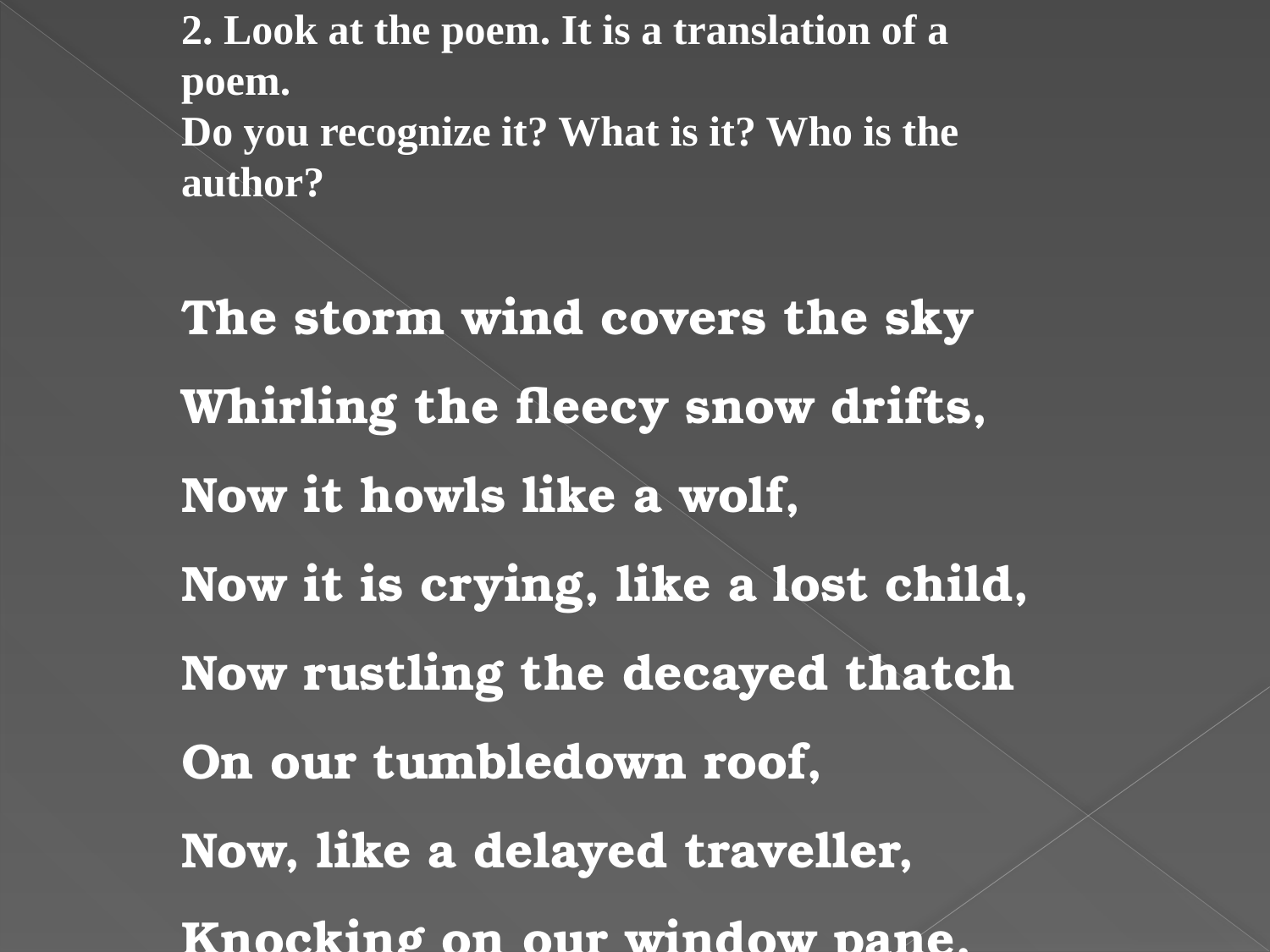

2. Look at the poem. It is a translation of a poem.
Do you recognize it? What is it? Who is the author?

The storm wind covers the sky
Whirling the fleecy snow drifts,
Now it howls like a wolf,
Now it is crying, like a lost child,
Now rustling the decayed thatch
On our tumbledown roof,
Now, like a delayed traveller,
Knocking on our window pane.